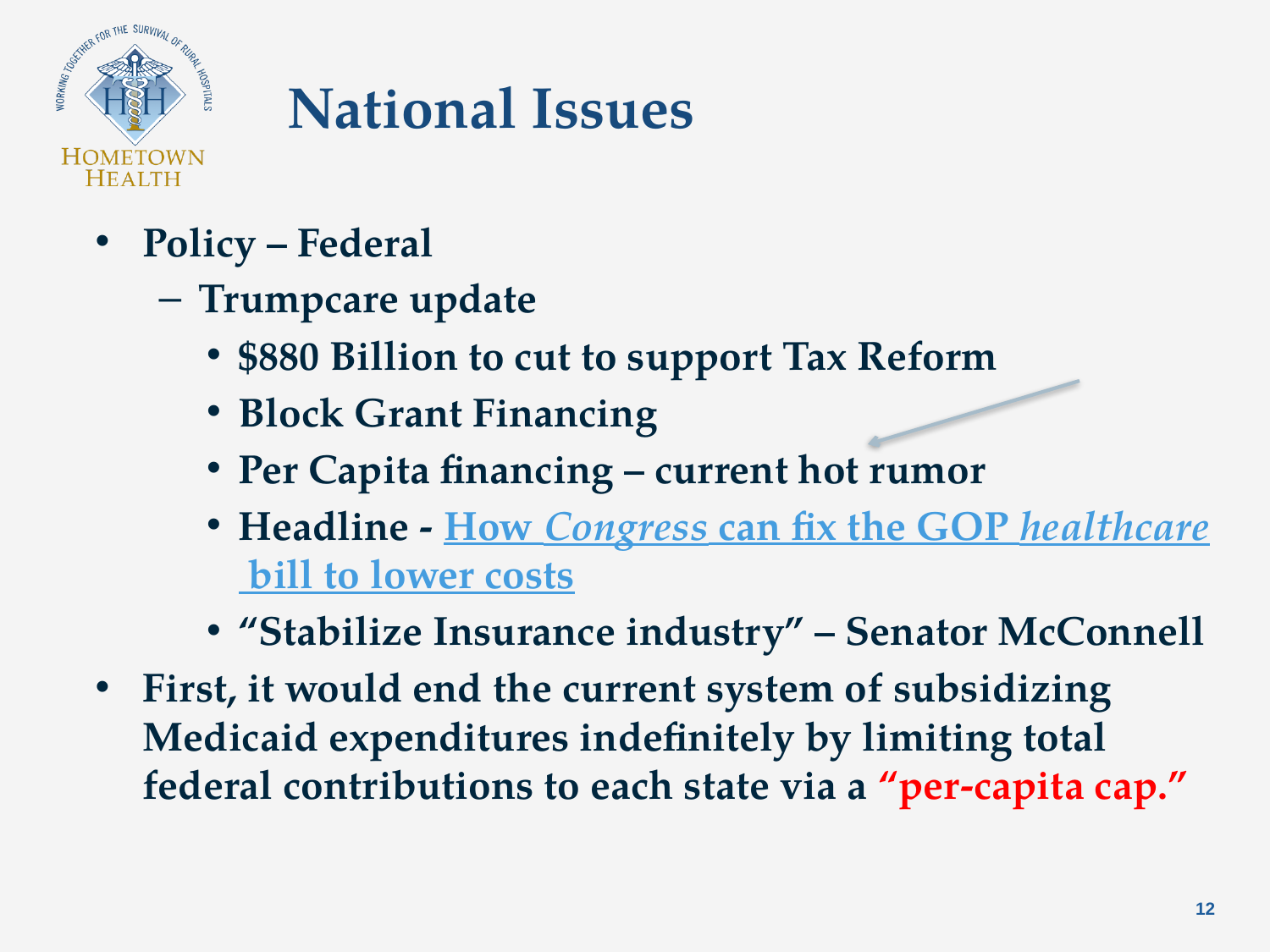

# National Issues
Policy – Federal
Trumpcare update
$880 Billion to cut to support Tax Reform
Block Grant Financing
Per Capita financing – current hot rumor
Headline - How Congress can fix the GOP healthcare bill to lower costs
“Stabilize Insurance industry” – Senator McConnell
First, it would end the current system of subsidizing Medicaid expenditures indefinitely by limiting total federal contributions to each state via a “per-capita cap.”

12